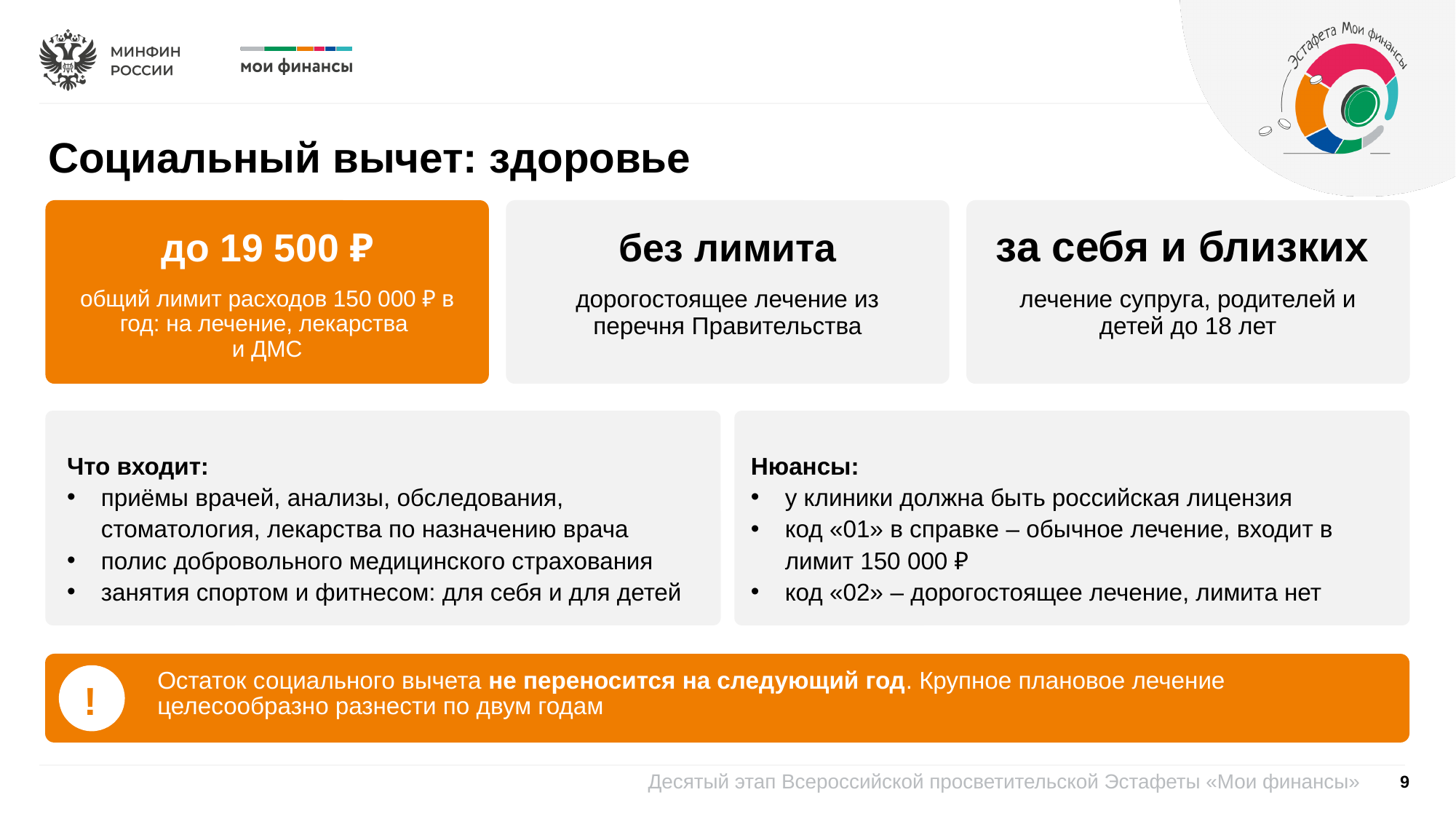

Социальный вычет: здоровье

за себя и близких
до 19 500 ₽
без лимита
общий лимит расходов 150 000 ₽ в год: на лечение, лекарства
и ДМС
дорогостоящее лечение из перечня Правительства
лечение супруга, родителей и детей до 18 лет

Что входит:
приёмы врачей, анализы, обследования, стоматология, лекарства по назначению врача
полис добровольного медицинского страхования
занятия спортом и фитнесом: для себя и для детей

Нюансы:
у клиники должна быть российская лицензия
код «01» в справке – обычное лечение, входит в лимит 150 000 ₽
код «02» – дорогостоящее лечение, лимита нет

Остаток социального вычета не переносится на следующий год. Крупное плановое лечение целесообразно разнести по двум годам
!
9